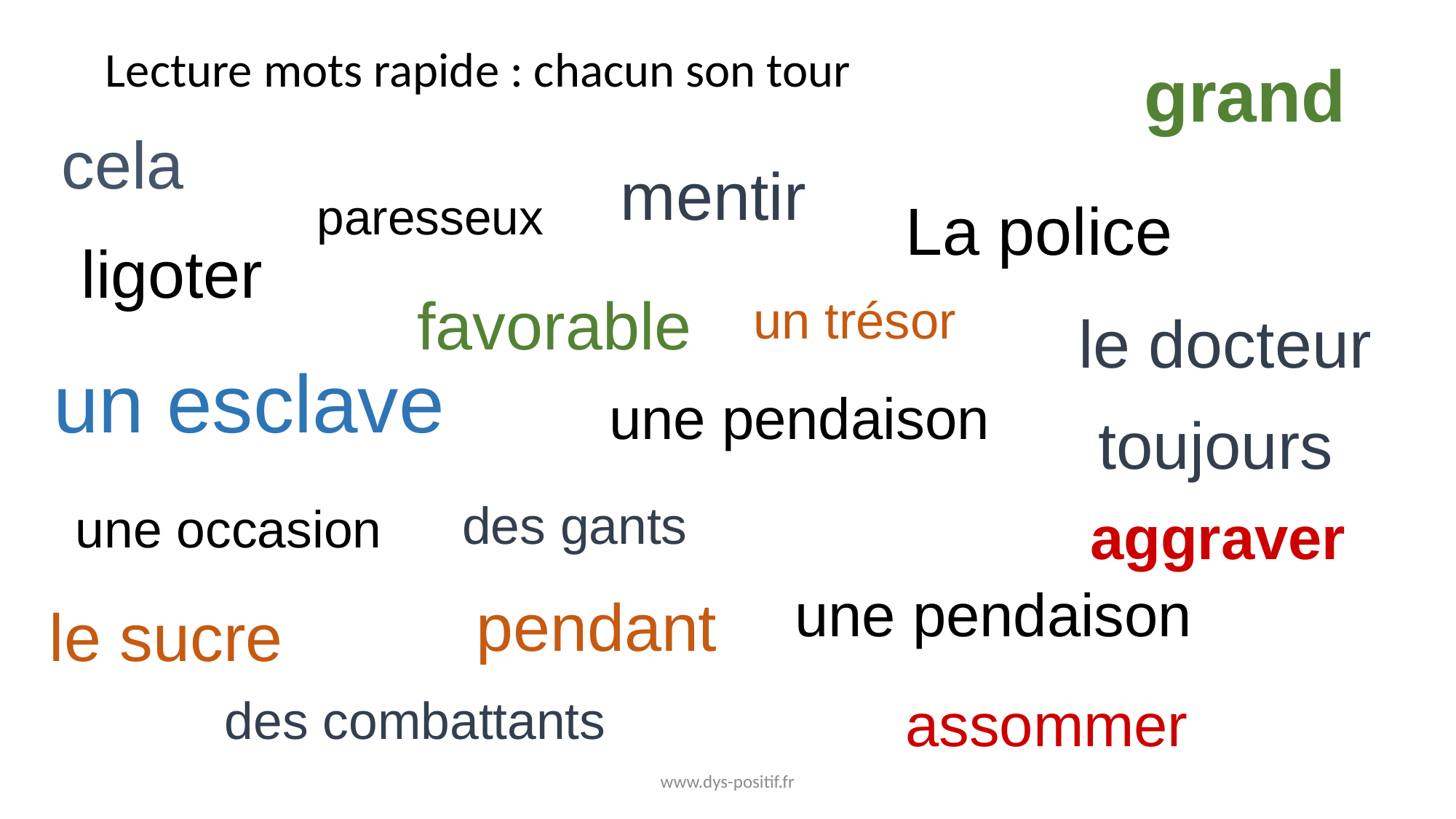

# Lecture mots rapide : chacun son tour
grand
cela
mentir
paresseux
La police
ligoter
favorable
un trésor
le docteur
un esclave
une pendaison
toujours
des gants
une occasion
aggraver
une pendaison
pendant
le sucre
assommer
des combattants
www.dys-positif.fr